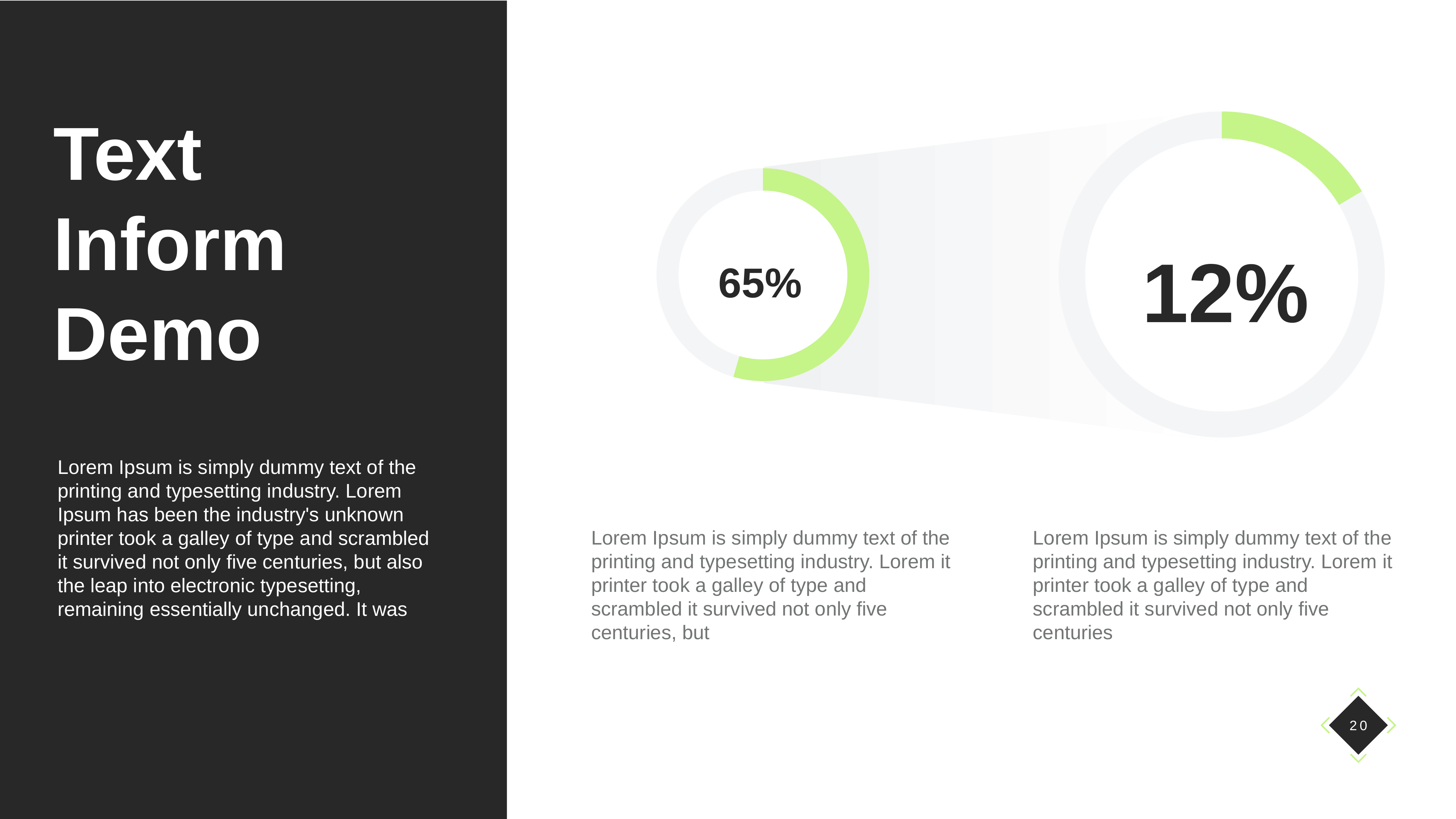

Text
Inform
Demo

### Chart

| Category | Region 1 |
|---|---|
| April | 15.0 |
| May | 76.0 |

### Chart

| Category | Region 1 |
|---|---|
| April | 91.0 |
| May | 76.0 |
12%
65%
Lorem Ipsum is simply dummy text of the printing and typesetting industry. Lorem Ipsum has been the industry's unknown printer took a galley of type and scrambled it survived not only five centuries, but also the leap into electronic typesetting, remaining essentially unchanged. It was
Lorem Ipsum is simply dummy text of the printing and typesetting industry. Lorem it printer took a galley of type and scrambled it survived not only five centuries, but
Lorem Ipsum is simply dummy text of the printing and typesetting industry. Lorem it printer took a galley of type and scrambled it survived not only five centuries
20